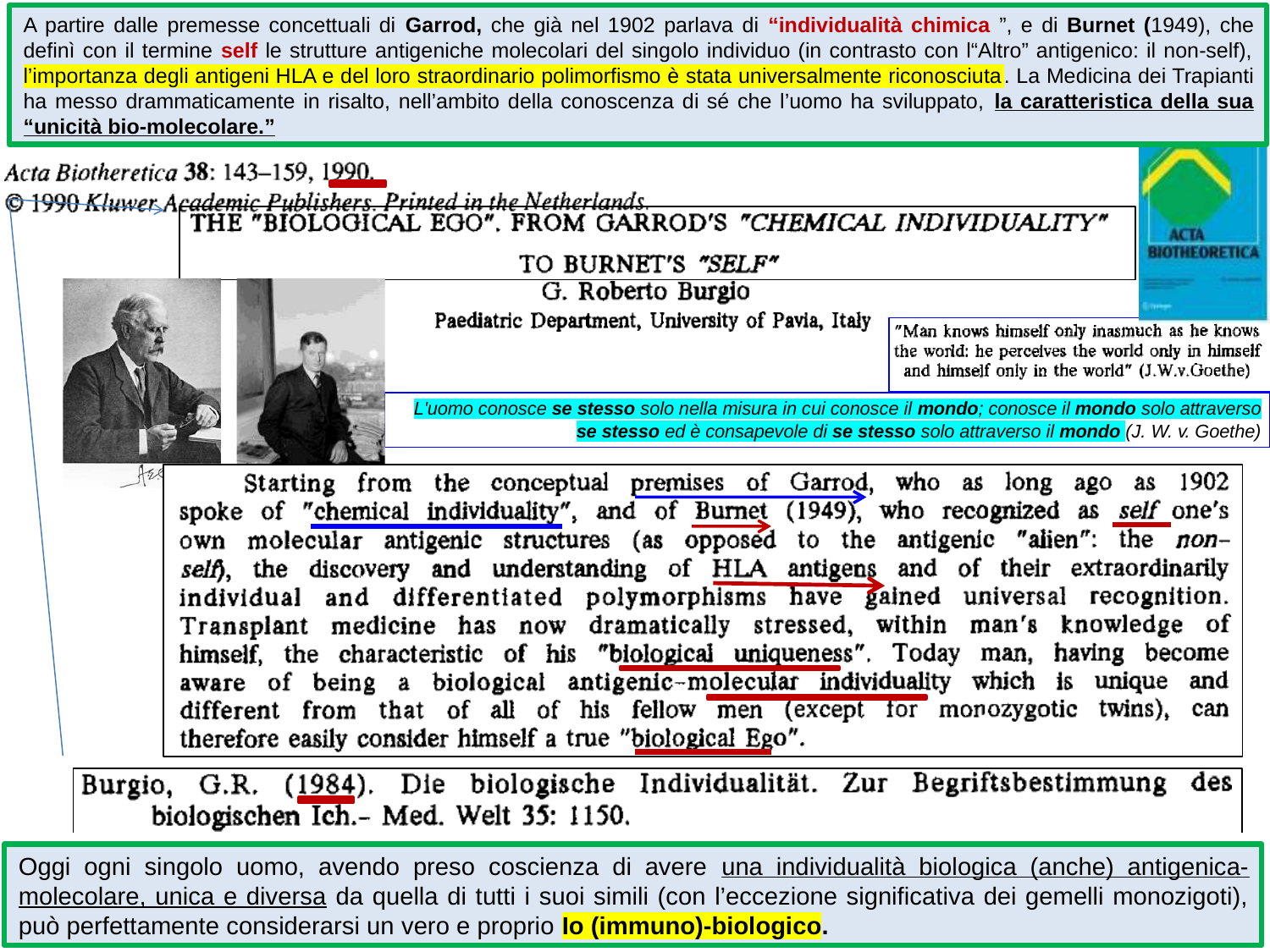

A partire dalle premesse concettuali di Garrod, che già nel 1902 parlava di “individualità chimica ”, e di Burnet (1949), che definì con il termine self le strutture antigeniche molecolari del singolo individuo (in contrasto con l“Altro” antigenico: il non-self), l’importanza degli antigeni HLA e del loro straordinario polimorfismo è stata universalmente riconosciuta. La Me­dicina dei Trapianti ha messo drammaticamente in risalto, nell’ambito della conoscenza di sé che l’uomo ha sviluppato, la caratteristica della sua “unicità bio-molecolare.”

L'uomo conosce se stesso solo nella misura in cui conosce il mondo; conosce il mondo solo attraverso
se stesso ed è consapevole di se stesso solo attraverso il mondo (J. W. v. Goethe)

Oggi ogni singolo uomo, avendo preso coscienza di avere una individualità biologica (anche) antigenica-molecolare, unica e diversa da quella di tutti i suoi simili (con l’eccezione significativa dei gemelli monozigoti), può perfettamente considerarsi un vero e proprio Io (immuno)-biologico.